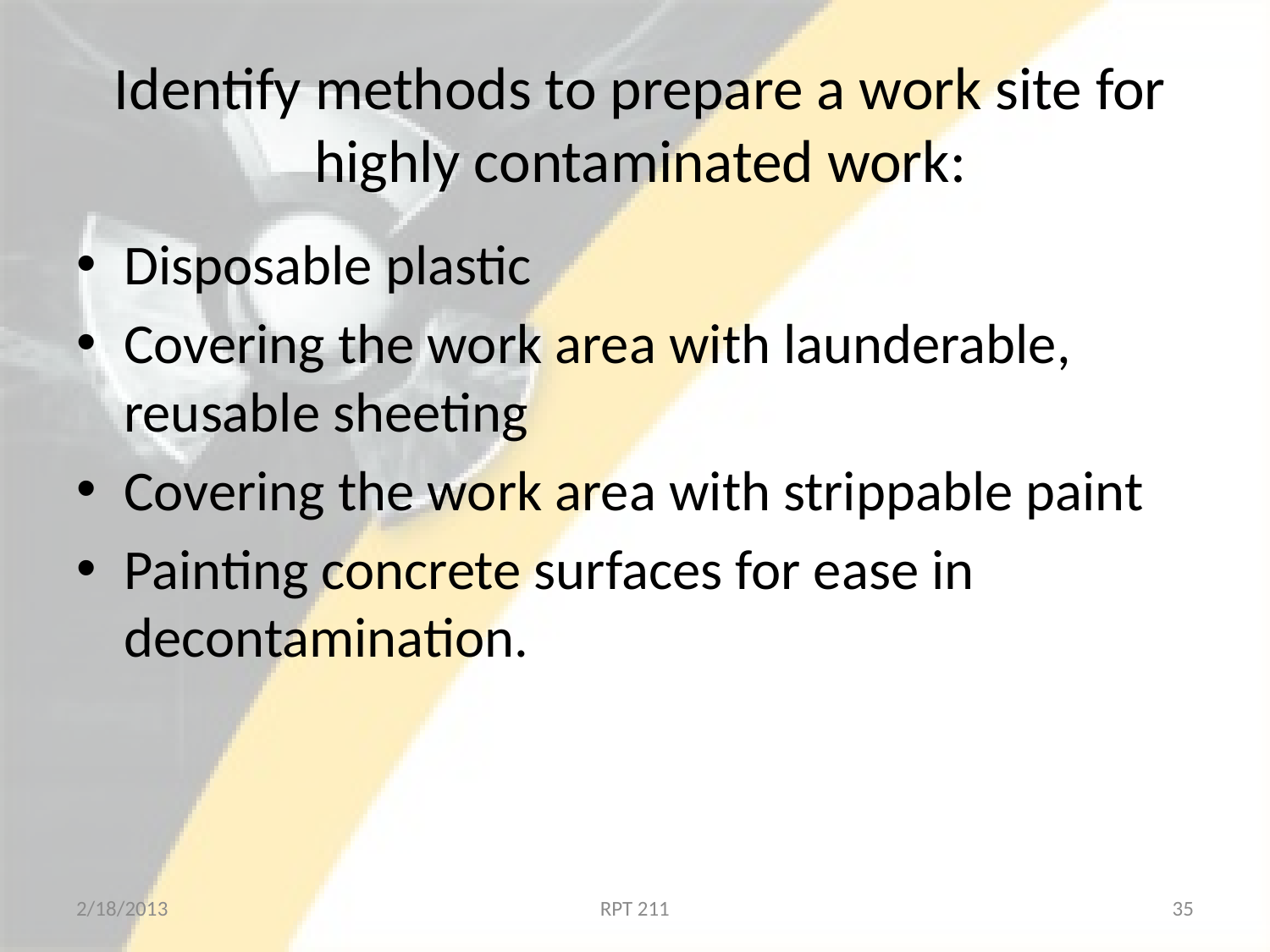

# Identify methods to prepare a work site for highly contaminated work:
Disposable plastic
Covering the work area with launderable, reusable sheeting
Covering the work area with strippable paint
Painting concrete surfaces for ease in decontamination.
2/18/2013
RPT 211
35